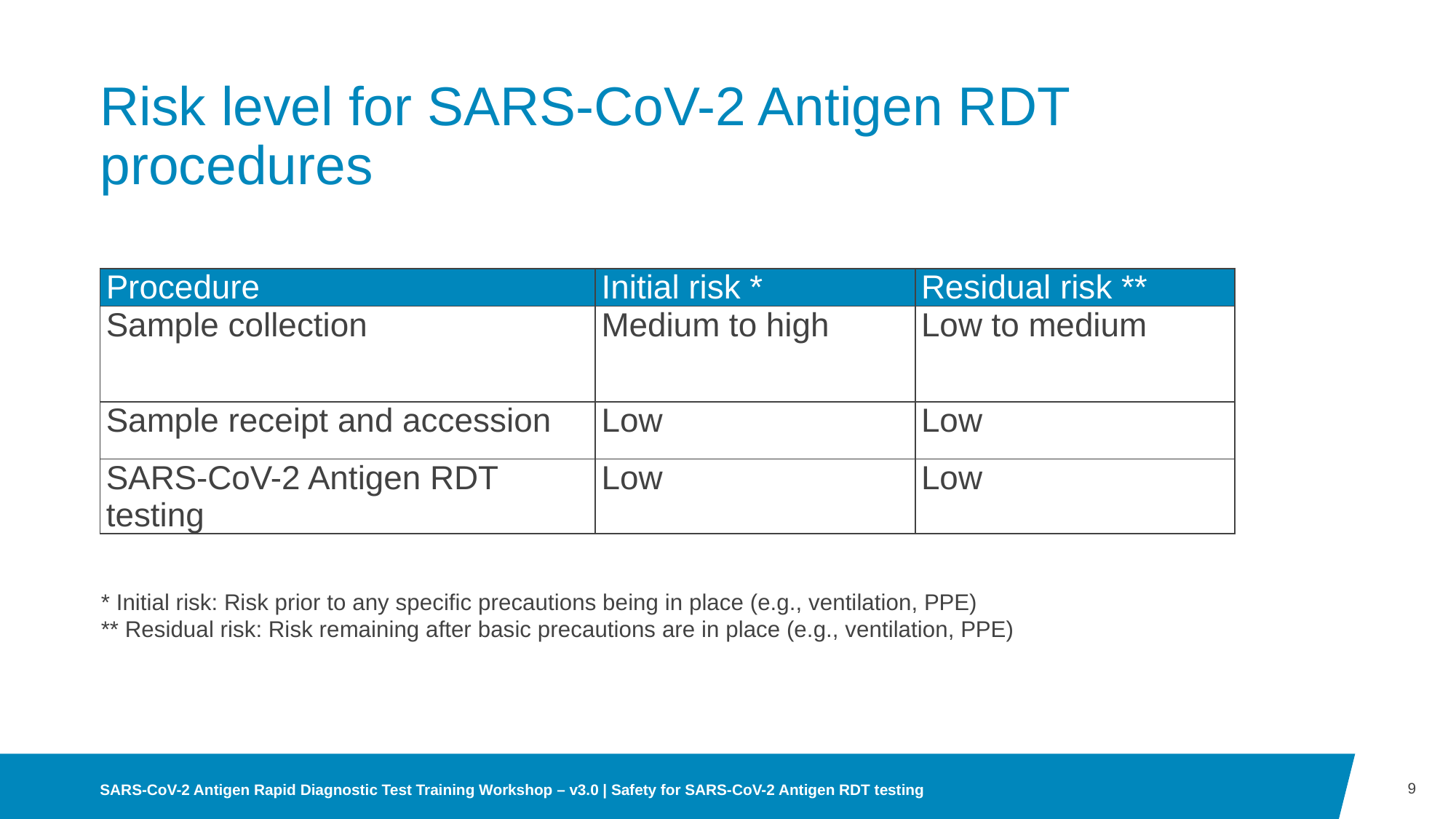

# Risk level for SARS-CoV-2 Antigen RDT procedures

| Procedure | Initial risk \* | Residual risk \*\* |
| --- | --- | --- |
| Sample collection | Medium to high | Low to medium |
| Sample receipt and accession | Low | Low |
| SARS-CoV-2 Antigen RDT testing | Low | Low |
* Initial risk: Risk prior to any specific precautions being in place (e.g., ventilation, PPE)
** Residual risk: Risk remaining after basic precautions are in place (e.g., ventilation, PPE)
9
SARS-CoV-2 Antigen Rapid Diagnostic Test Training Workshop – v3.0 | Safety for SARS-CoV-2 Antigen RDT testing